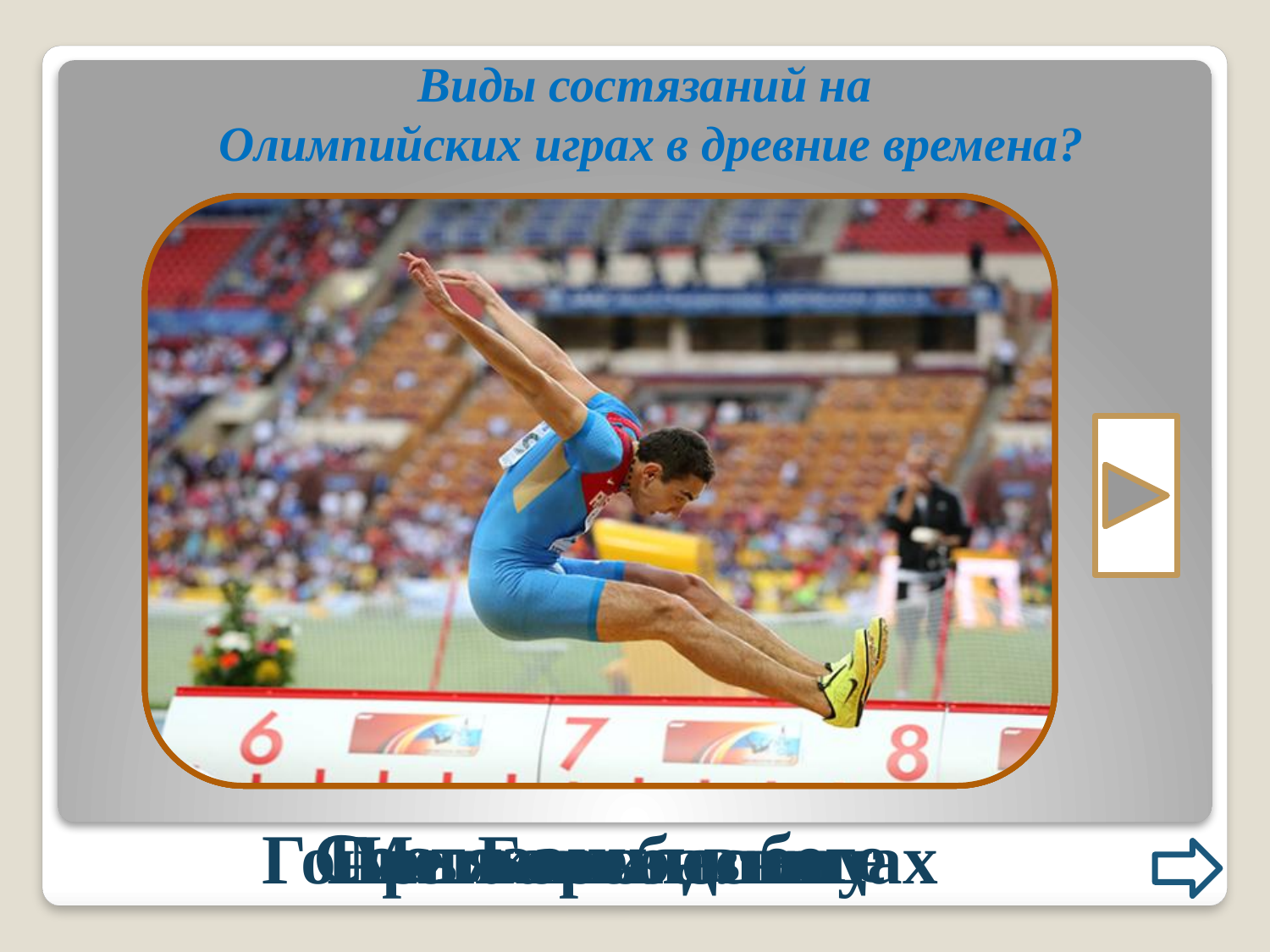

Виды состязаний на
Олимпийских играх в древние времена?

Состязания в беге
Гонки на колесницах
Прыжки в длину
Метание копья
Борьба